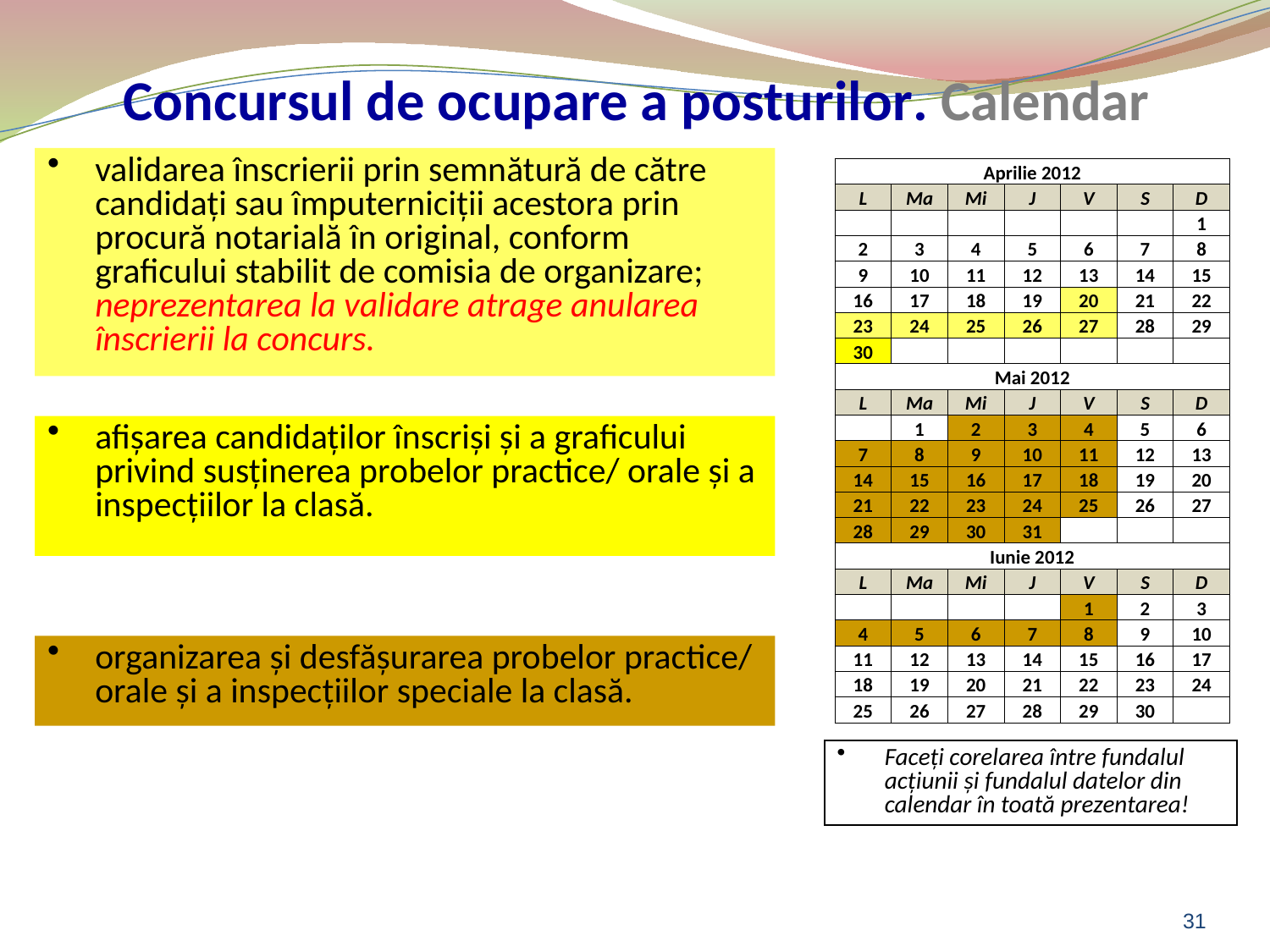

# Concursul de ocupare a posturilor. Calendar
validarea înscrierii prin semnătură de către candidaţi sau împuterniciţii acestora prin procură notarială în original, conform graficului stabilit de comisia de organizare; neprezentarea la validare atrage anularea înscrierii la concurs.
| Aprilie 2012 |  |  |  |  |  |  |
| --- | --- | --- | --- | --- | --- | --- |
| L | Ma | Mi | J | V | S | D |
|  |  |  |  |  |  | 1 |
| 2 | 3 | 4 | 5 | 6 | 7 | 8 |
| 9 | 10 | 11 | 12 | 13 | 14 | 15 |
| 16 | 17 | 18 | 19 | 20 | 21 | 22 |
| 23 | 24 | 25 | 26 | 27 | 28 | 29 |
| 30 |  |  |  |  |  |  |
| Mai 2012 |  |  |  |  |  |  |
| L | Ma | Mi | J | V | S | D |
|  | 1 | 2 | 3 | 4 | 5 | 6 |
| 7 | 8 | 9 | 10 | 11 | 12 | 13 |
| 14 | 15 | 16 | 17 | 18 | 19 | 20 |
| 21 | 22 | 23 | 24 | 25 | 26 | 27 |
| 28 | 29 | 30 | 31 |  |  |  |
| Iunie 2012 |  |  |  |  |  |  |
| L | Ma | Mi | J | V | S | D |
|  |  |  |  | 1 | 2 | 3 |
| 4 | 5 | 6 | 7 | 8 | 9 | 10 |
| 11 | 12 | 13 | 14 | 15 | 16 | 17 |
| 18 | 19 | 20 | 21 | 22 | 23 | 24 |
| 25 | 26 | 27 | 28 | 29 | 30 |  |
afişarea candidaţilor înscrişi şi a graficului privind susţinerea probelor practice/ orale şi a inspecţiilor la clasă.
organizarea şi desfăşurarea probelor practice/ orale şi a inspecţiilor speciale la clasă.
Faceţi corelarea între fundalul acţiunii şi fundalul datelor din calendar în toată prezentarea!
31